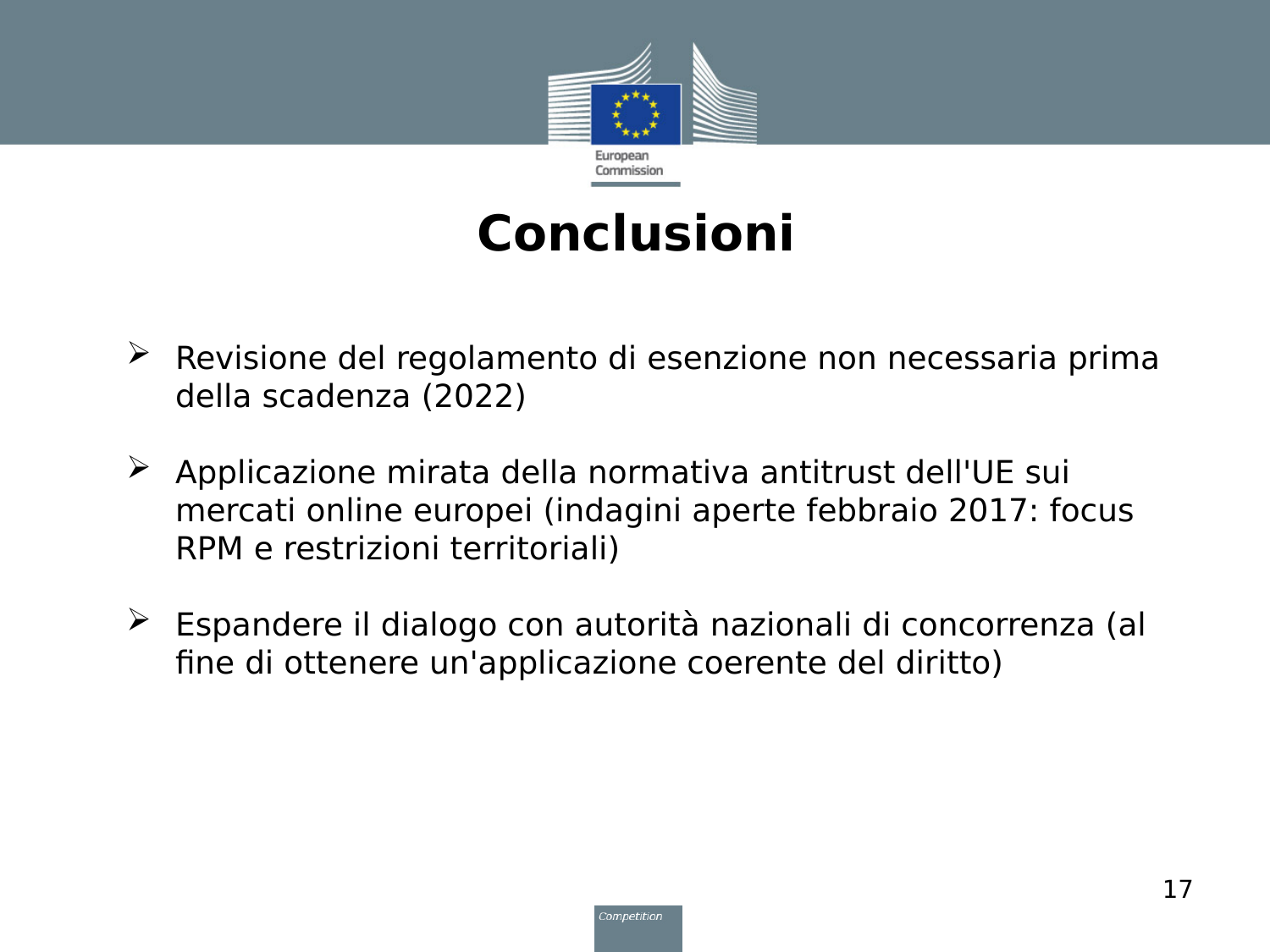

# Conclusioni
Revisione del regolamento di esenzione non necessaria prima della scadenza (2022)

Applicazione mirata della normativa antitrust dell'UE sui mercati online europei (indagini aperte febbraio 2017: focus RPM e restrizioni territoriali)

Espandere il dialogo con autorità nazionali di concorrenza (al fine di ottenere un'applicazione coerente del diritto)

17